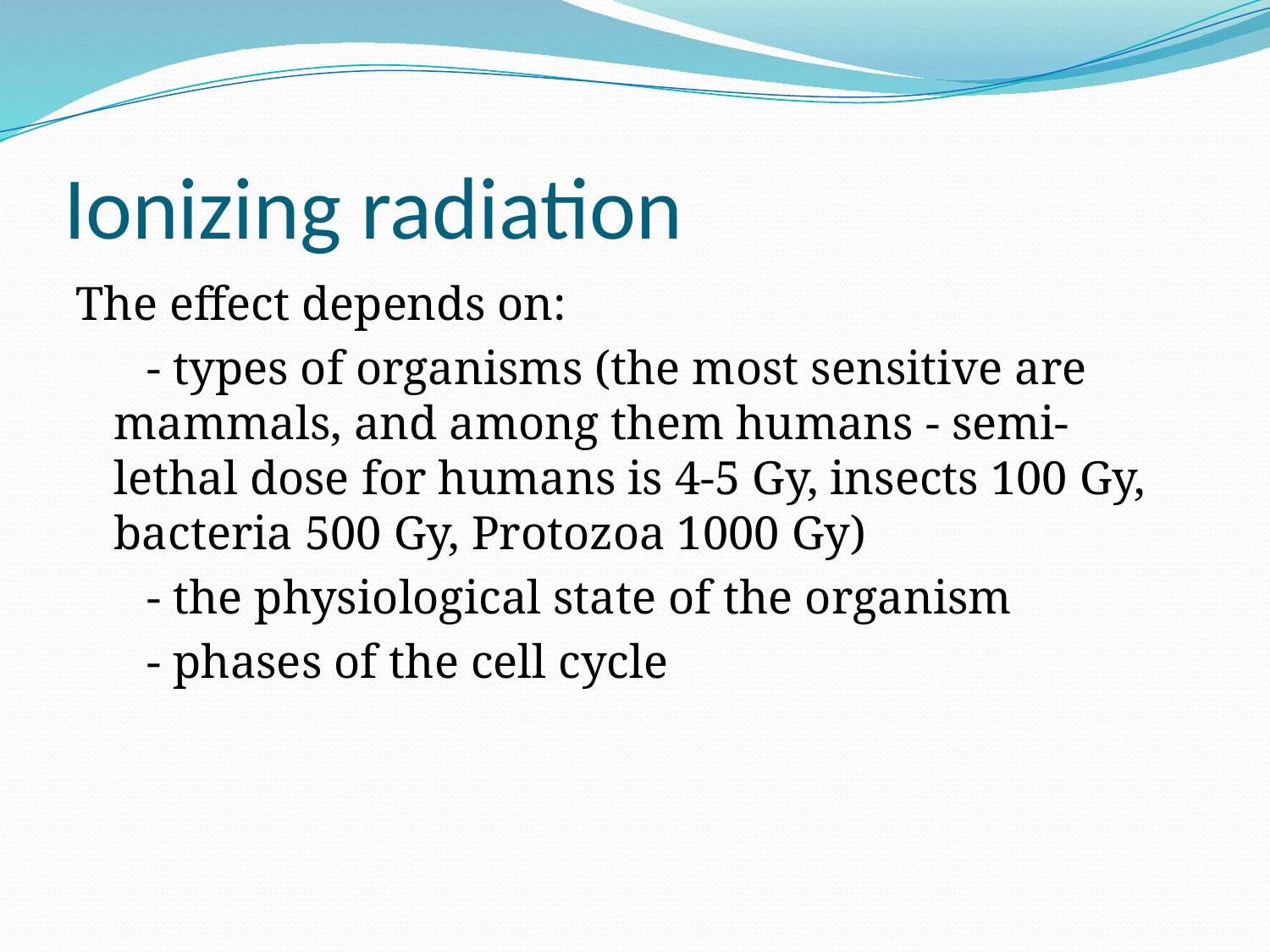

# Ionizing radiation
The effect depends on:
      - types of organisms (the most sensitive are mammals, and among them humans - semi-lethal dose for humans is 4-5 Gy, insects 100 Gy, bacteria 500 Gy, Protozoa 1000 Gy)
      - the physiological state of the organism
      - phases of the cell cycle